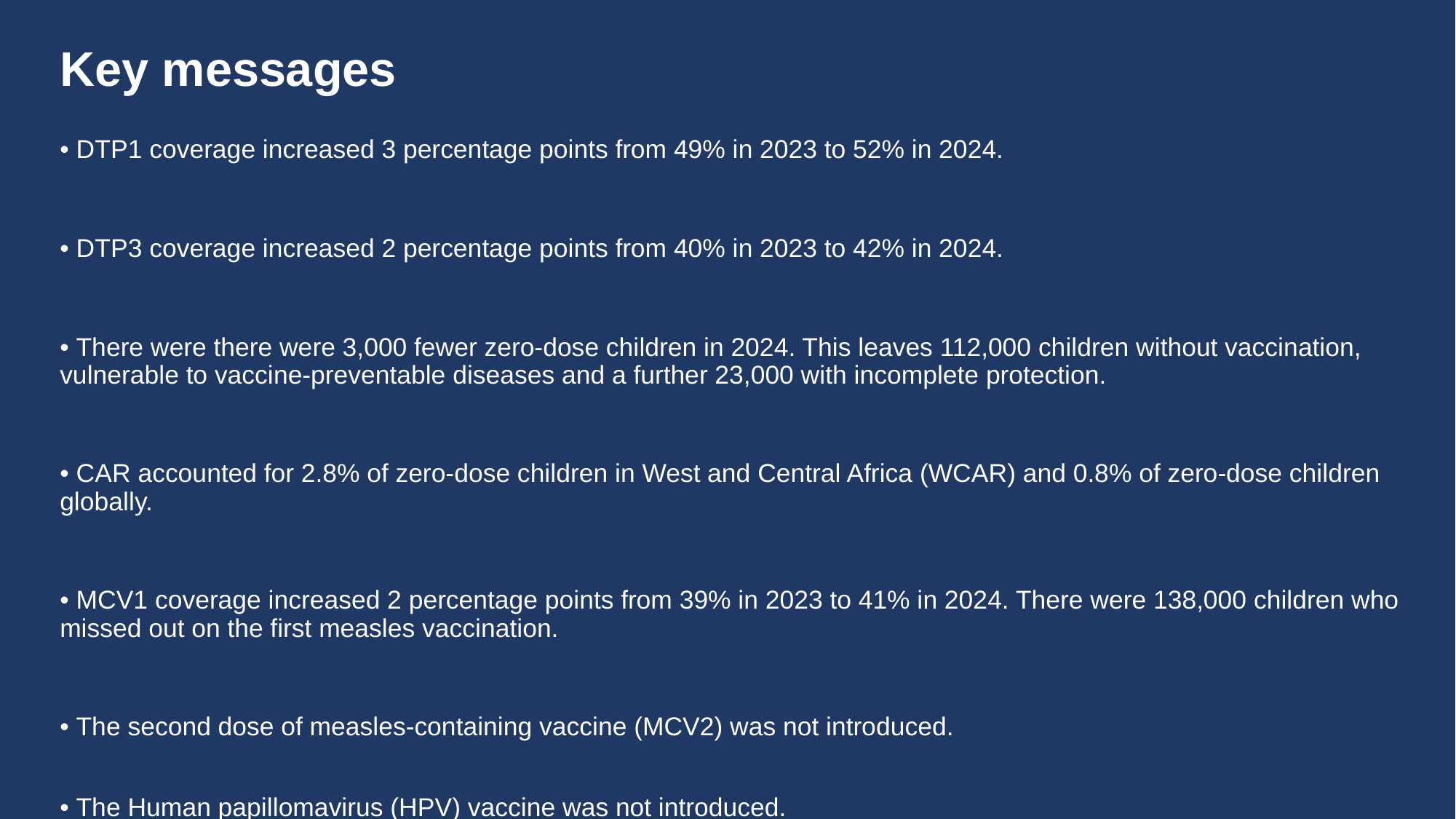

# Key messages
• DTP1 coverage increased 3 percentage points from 49% in 2023 to 52% in 2024.

• DTP3 coverage increased 2 percentage points from 40% in 2023 to 42% in 2024.

• There were there were 3,000 fewer zero-dose children in 2024. This leaves 112,000 children without vaccination, vulnerable to vaccine-preventable diseases and a further 23,000 with incomplete protection.

• CAR accounted for 2.8% of zero-dose children in West and Central Africa (WCAR) and 0.8% of zero-dose children globally.

• MCV1 coverage increased 2 percentage points from 39% in 2023 to 41% in 2024. There were 138,000 children who missed out on the first measles vaccination.

• The second dose of measles-containing vaccine (MCV2) was not introduced.

• The Human papillomavirus (HPV) vaccine was not introduced.